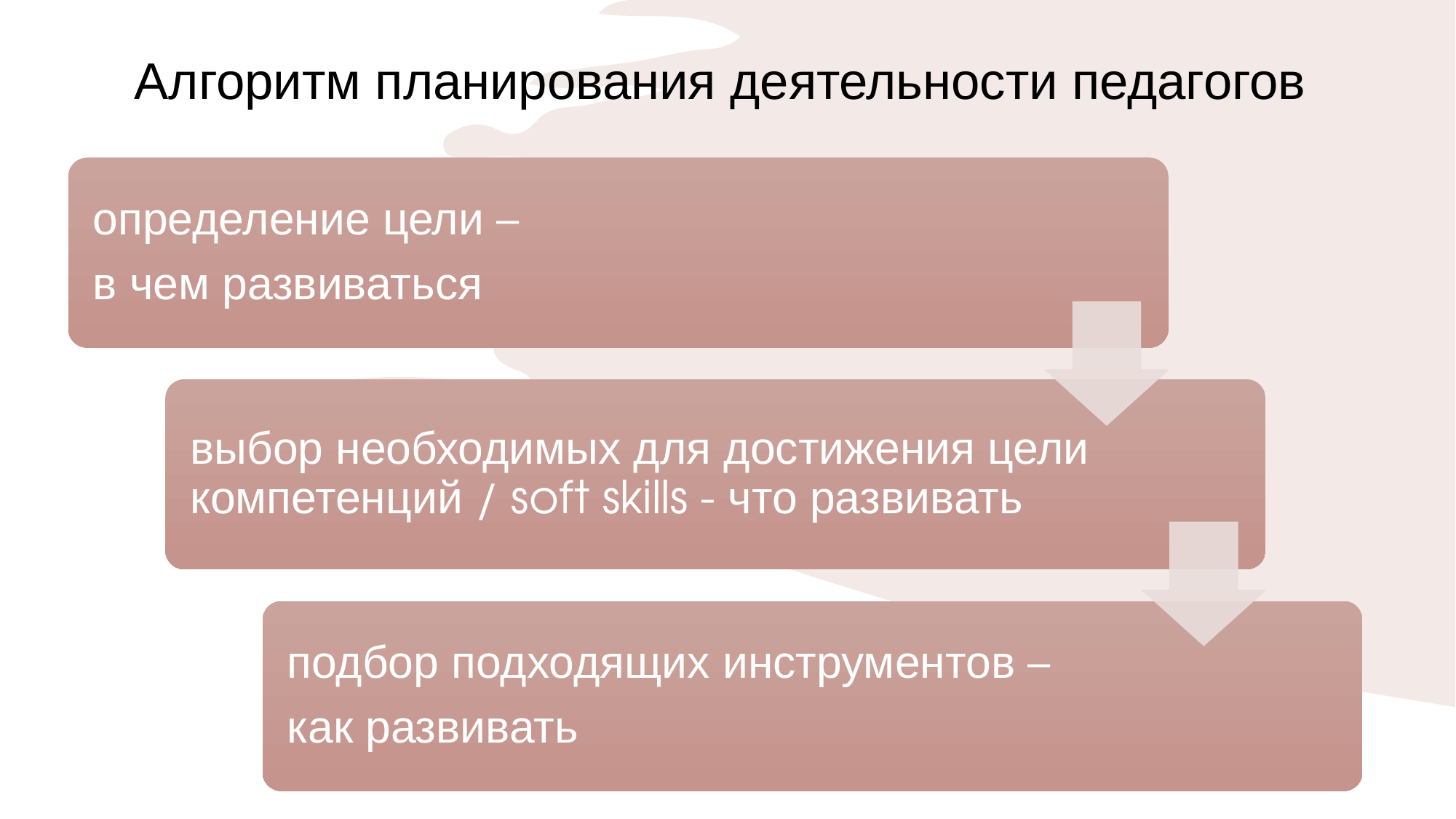

Алгоритм планирования деятельности педагогов
определение цели –
в чем развиваться
выбор необходимых для достижения цели компетенций / soft skills - что развивать
подбор подходящих инструментов –
как развивать